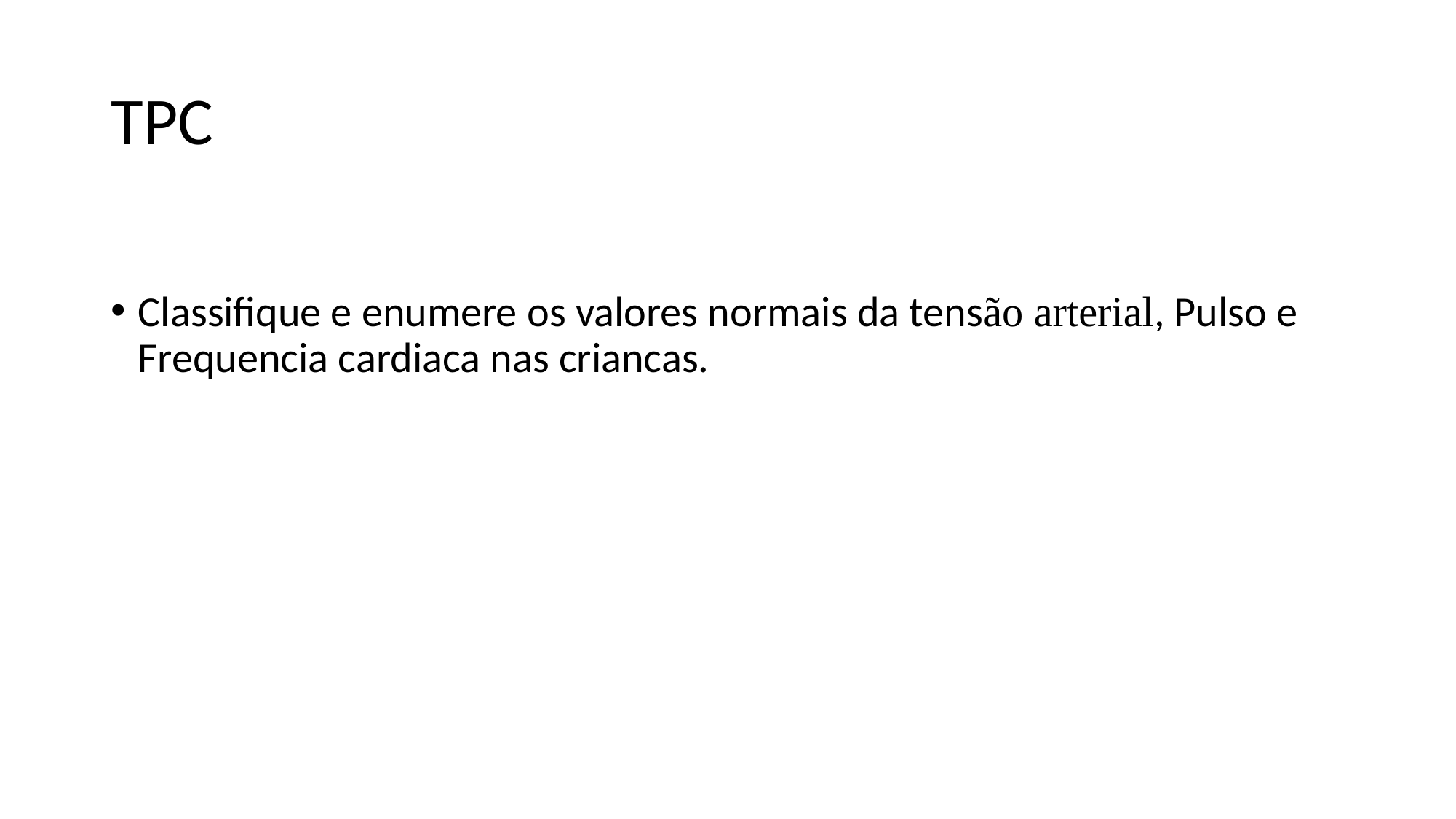

# TPC

Classifique e enumere os valores normais da tensão arterial, Pulso e Frequencia cardiaca nas criancas.